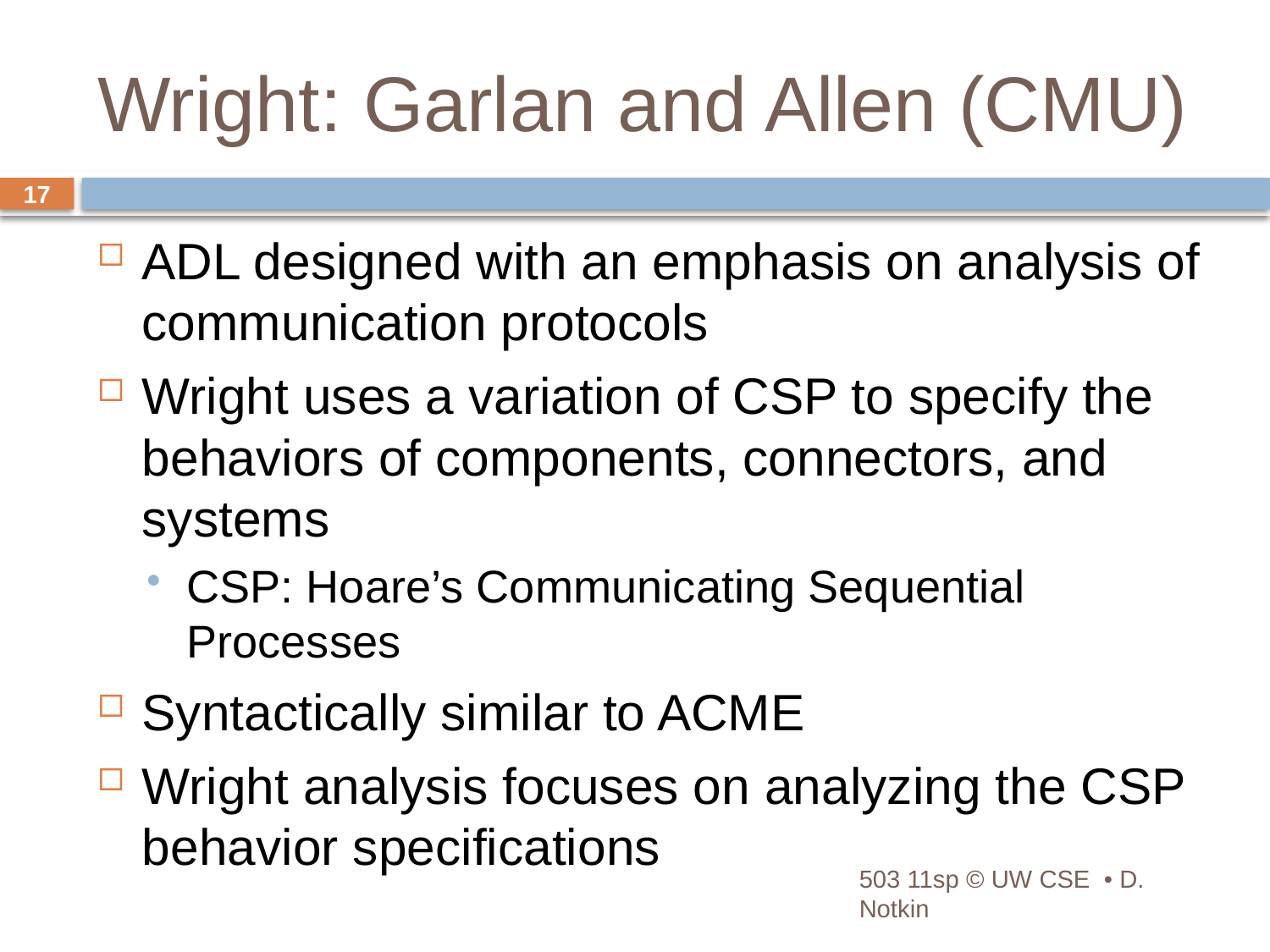

# Wright: Garlan and Allen (CMU)
17
ADL designed with an emphasis on analysis of communication protocols
Wright uses a variation of CSP to specify the behaviors of components, connectors, and systems
CSP: Hoare’s Communicating Sequential Processes
Syntactically similar to ACME
Wright analysis focuses on analyzing the CSP behavior specifications
503 11sp © UW CSE  • D. Notkin